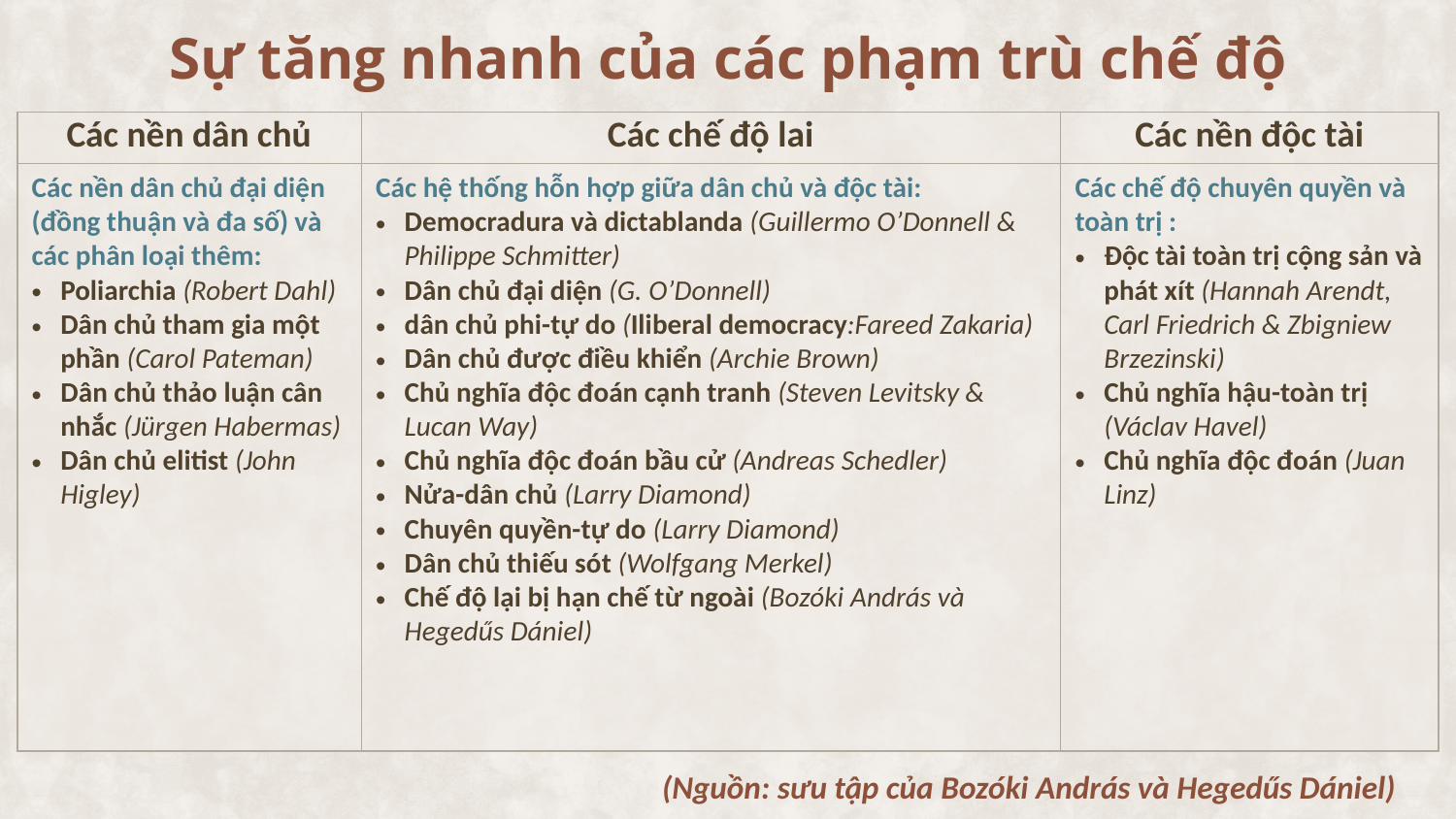

Sự tăng nhanh của các phạm trù chế độ
| Các nền dân chủ | Các chế độ lai | Các nền độc tài |
| --- | --- | --- |
| Các nền dân chủ đại diện (đồng thuận và đa số) và các phân loại thêm: Poliarchia (Robert Dahl) Dân chủ tham gia một phần (Carol Pateman) Dân chủ thảo luận cân nhắc (Jürgen Habermas) Dân chủ elitist (John Higley) | Các hệ thống hỗn hợp giữa dân chủ và độc tài: Democradura và dictablanda (Guillermo O’Donnell & Philippe Schmitter) Dân chủ đại diện (G. O’Donnell) dân chủ phi-tự do (Iliberal democracy:Fareed Zakaria) Dân chủ được điều khiển (Archie Brown) Chủ nghĩa độc đoán cạnh tranh (Steven Levitsky & Lucan Way) Chủ nghĩa độc đoán bầu cử (Andreas Schedler) Nửa-dân chủ (Larry Diamond) Chuyên quyền-tự do (Larry Diamond) Dân chủ thiếu sót (Wolfgang Merkel) Chế độ lại bị hạn chế từ ngoài (Bozóki András và Hegedűs Dániel) | Các chế độ chuyên quyền và toàn trị : Độc tài toàn trị cộng sản và phát xít (Hannah Arendt, Carl Friedrich & Zbigniew Brzezinski) Chủ nghĩa hậu-toàn trị (Václav Havel) Chủ nghĩa độc đoán (Juan Linz) |
(Nguồn: sưu tập của Bozóki András và Hegedűs Dániel)